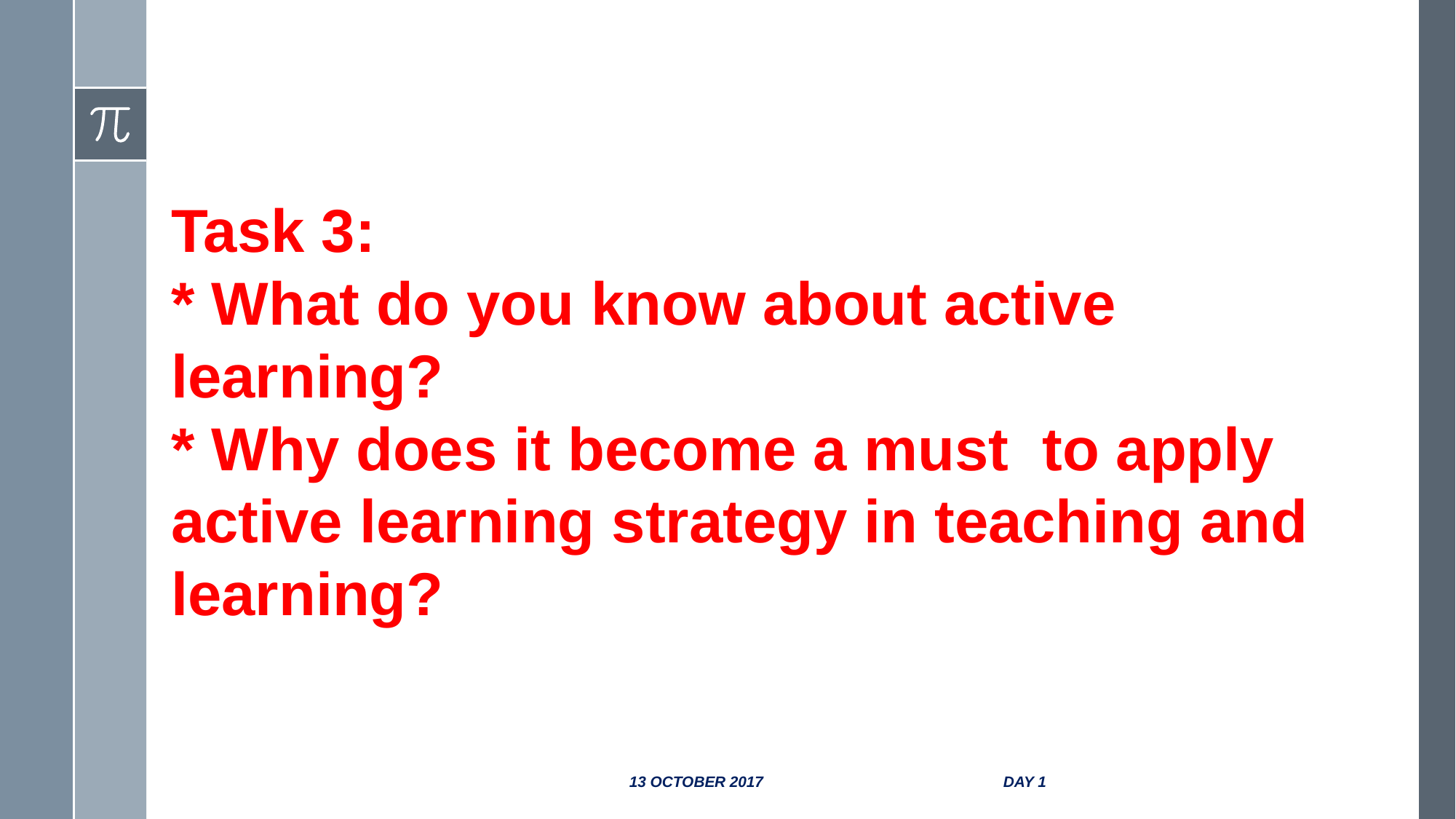

Task 3:
* What do you know about active learning?
* Why does it become a must  to apply active learning strategy in teaching and learning?
13 October 2017
Day 1